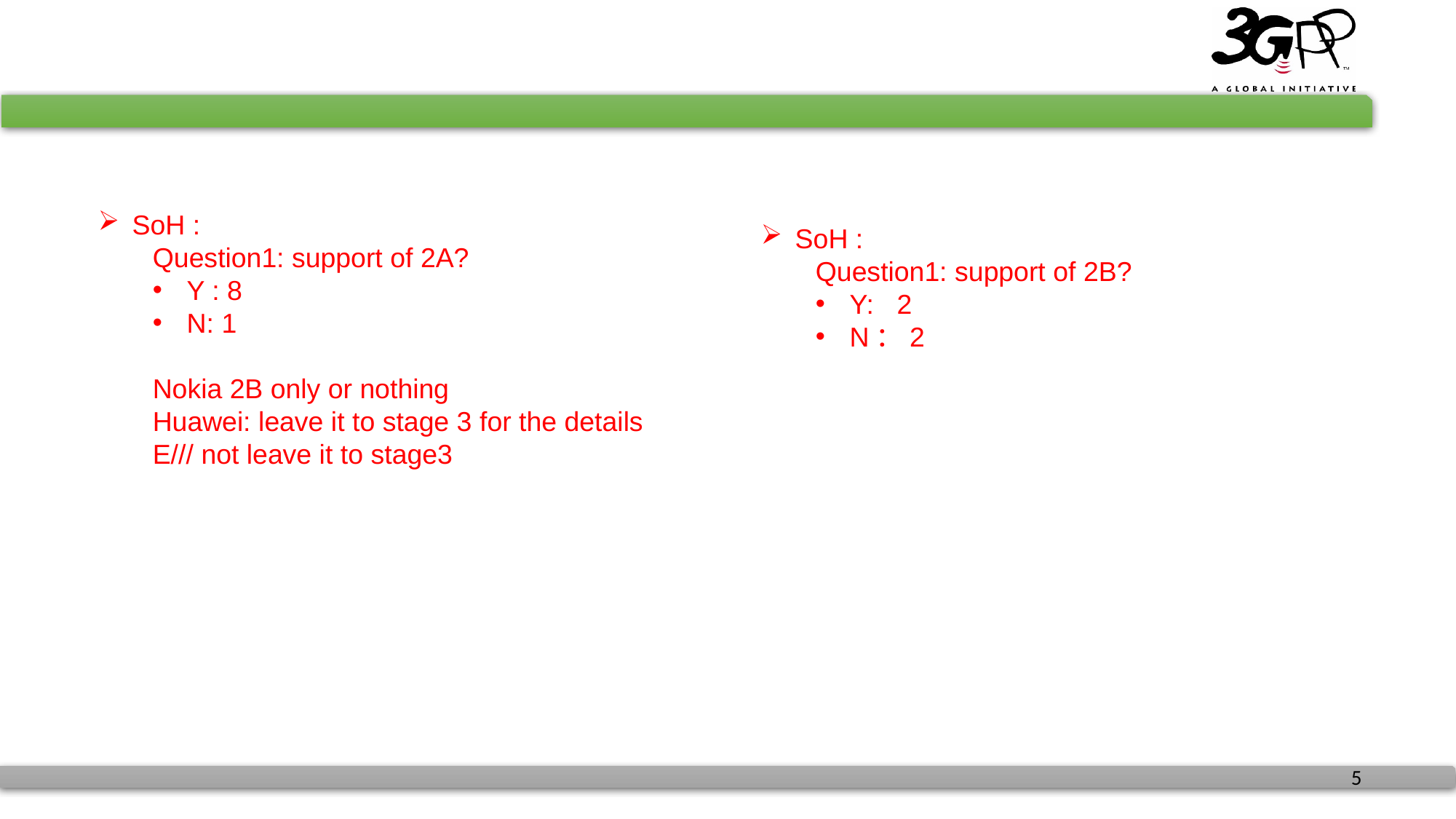

SoH :
Question1: support of 2A?
Y : 8
N: 1

Nokia 2B only or nothing
Huawei: leave it to stage 3 for the details
E/// not leave it to stage3
SoH :
Question1: support of 2B?
Y:   2
N：2